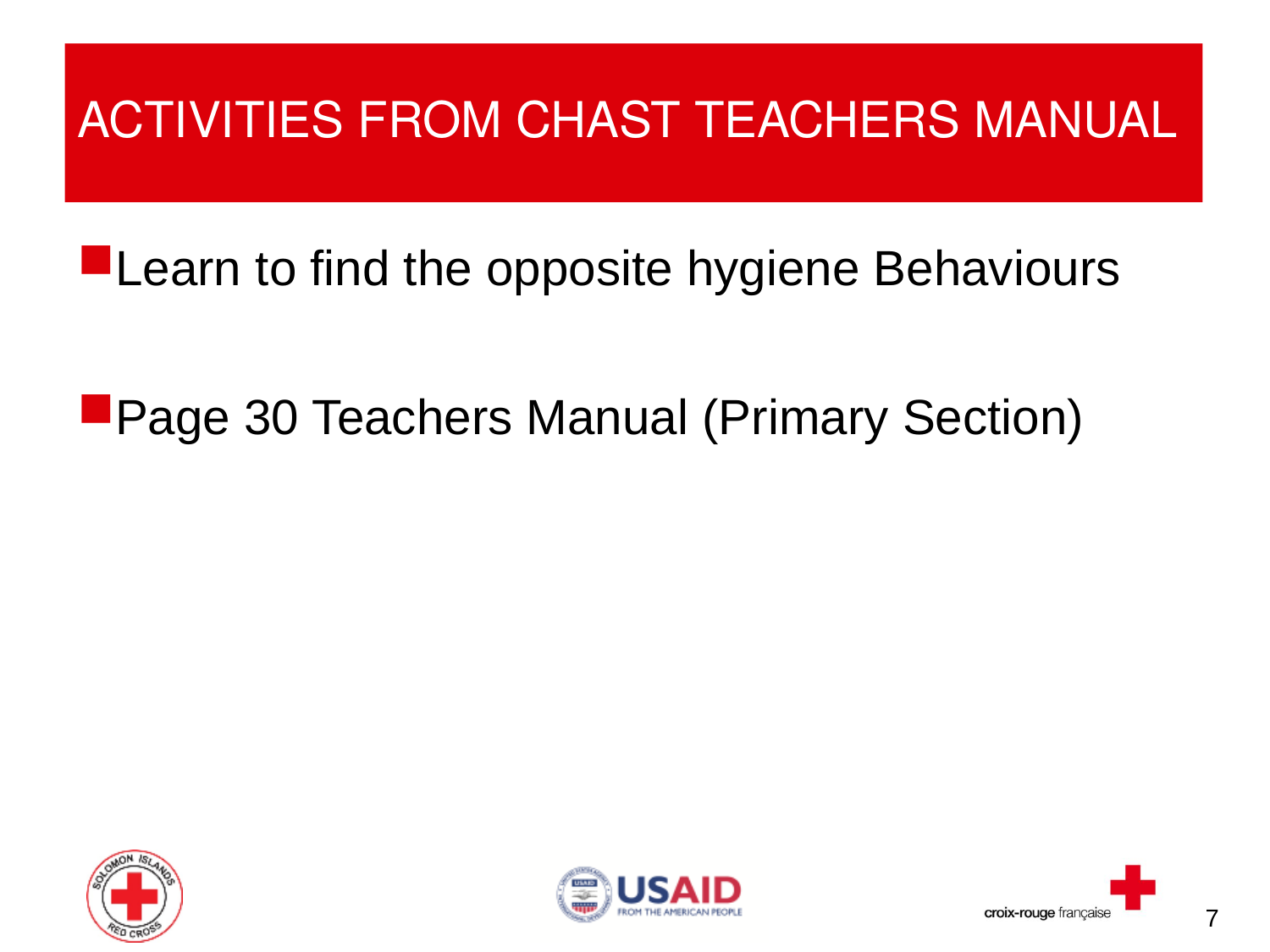

# ACTIVITIES from chast teachers manual
Learn to find the opposite hygiene Behaviours

Page 30 Teachers Manual (Primary Section)
7